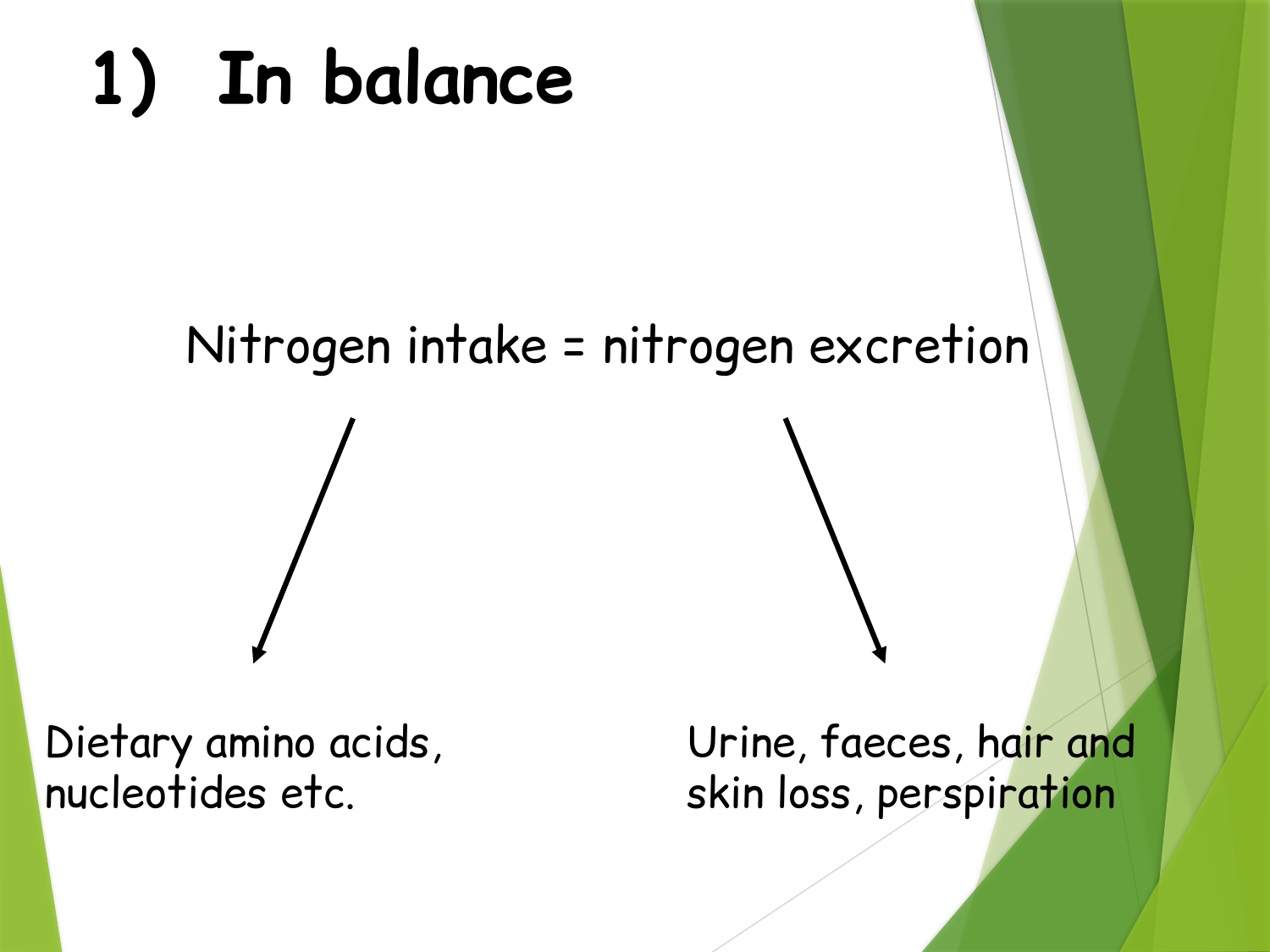

1)  In balance
Nitrogen intake = nitrogen excretion

Dietary amino acids, nucleotides etc.
Urine, faeces, hair and skin loss, perspiration